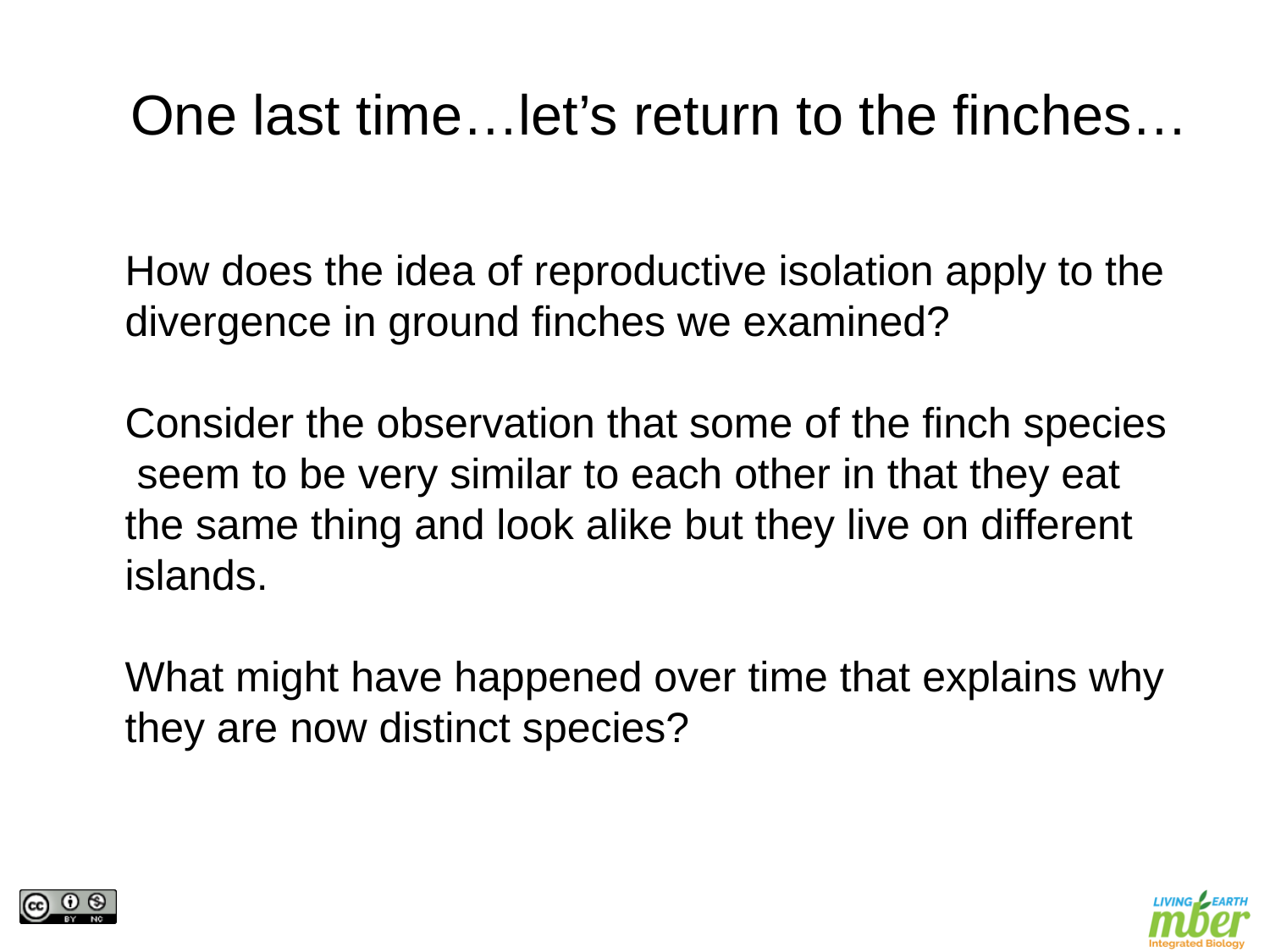

One last time…let’s return to the finches…
How does the idea of reproductive isolation apply to the divergence in ground finches we examined?

Consider the observation that some of the finch species  seem to be very similar to each other in that they eat the same thing and look alike but they live on different islands.

What might have happened over time that explains why they are now distinct species?